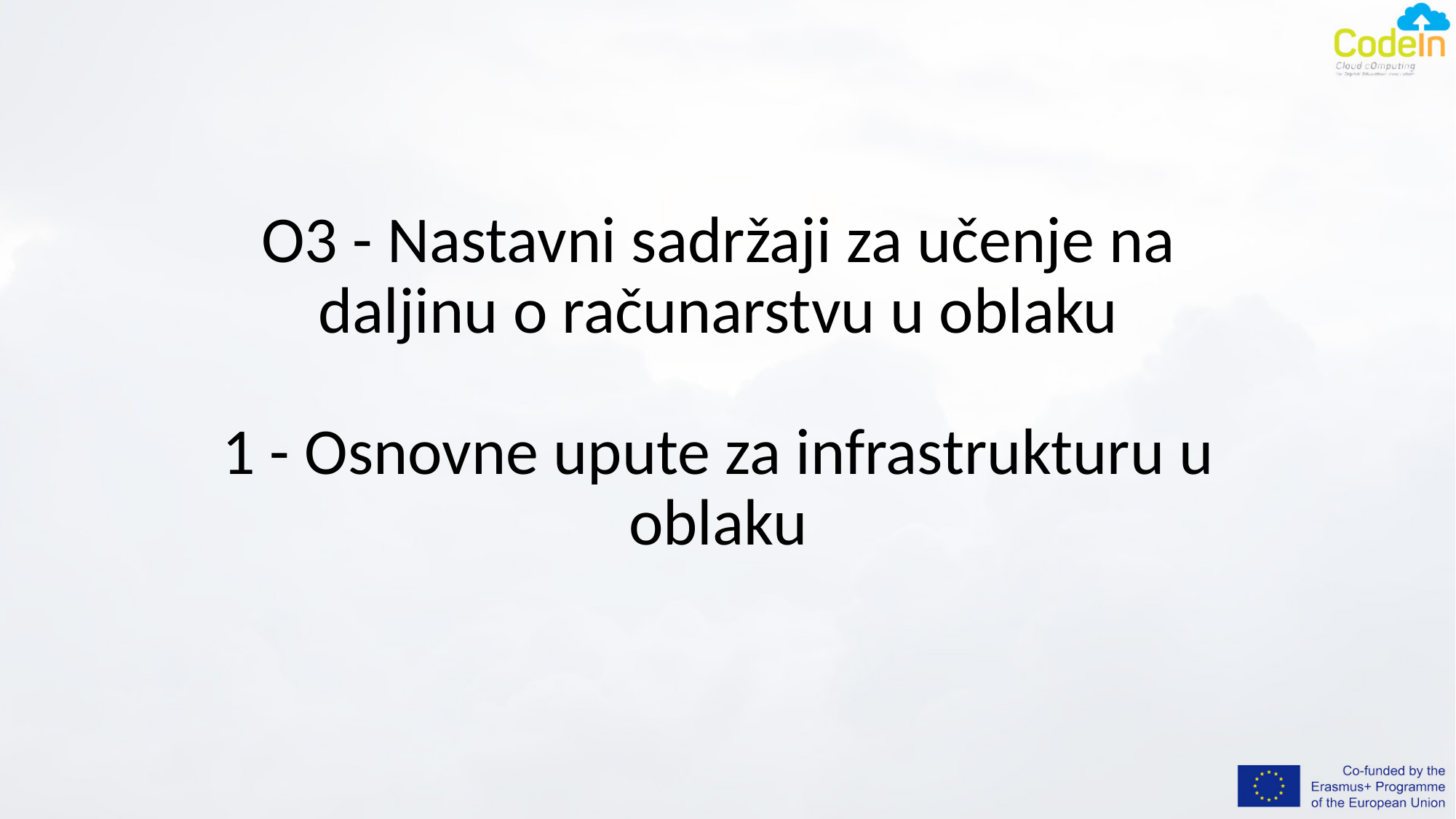

# O3 - Nastavni sadržaji za učenje na daljinu o računarstvu u oblaku 1 - Osnovne upute za infrastrukturu u oblaku